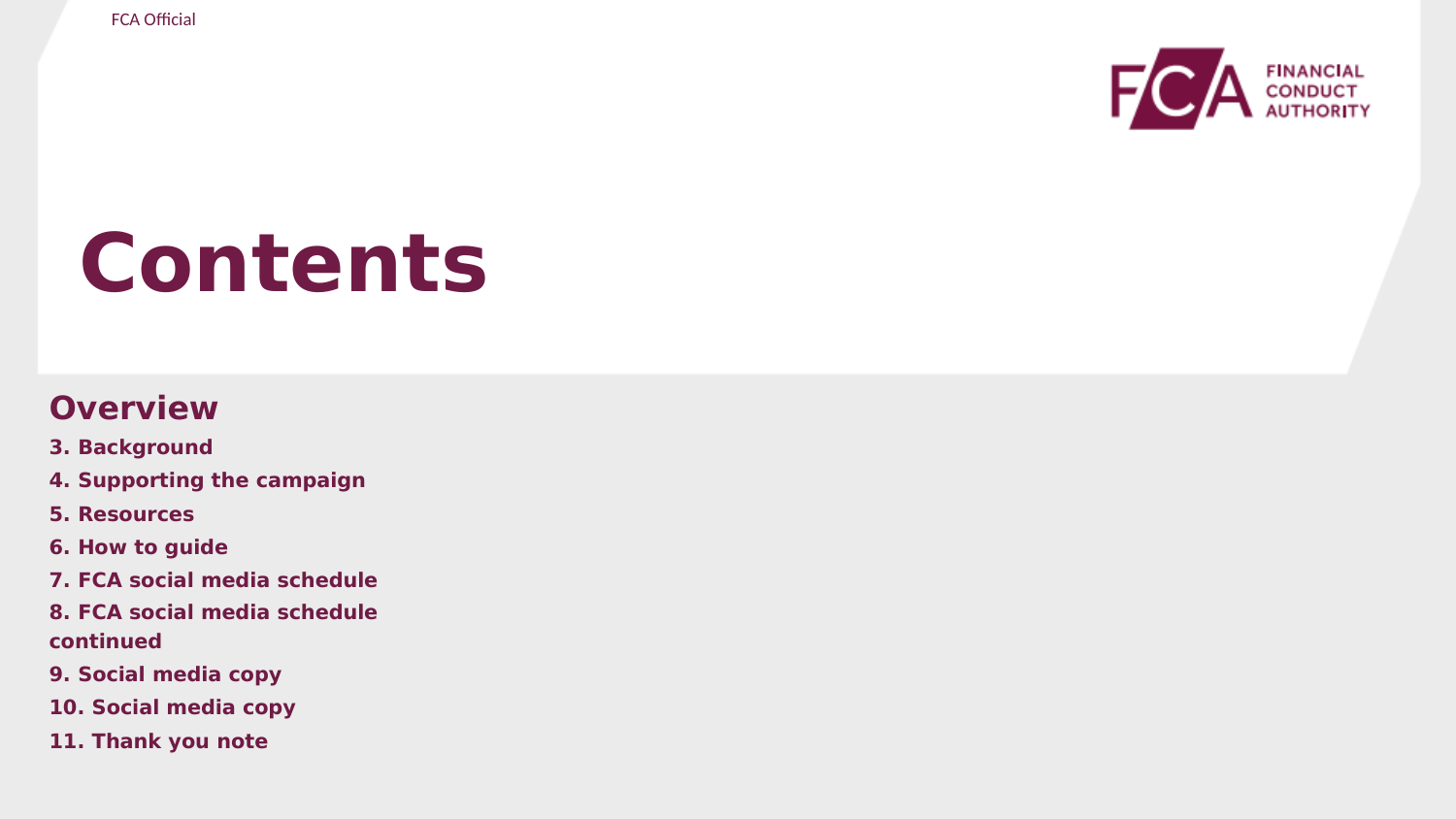

Contents
Overview
3. Background
4. Supporting the campaign
5. Resources
6. How to guide
7. FCA social media schedule
8. FCA social media schedule continued
9. Social media copy
10. Social media copy
11. Thank you note